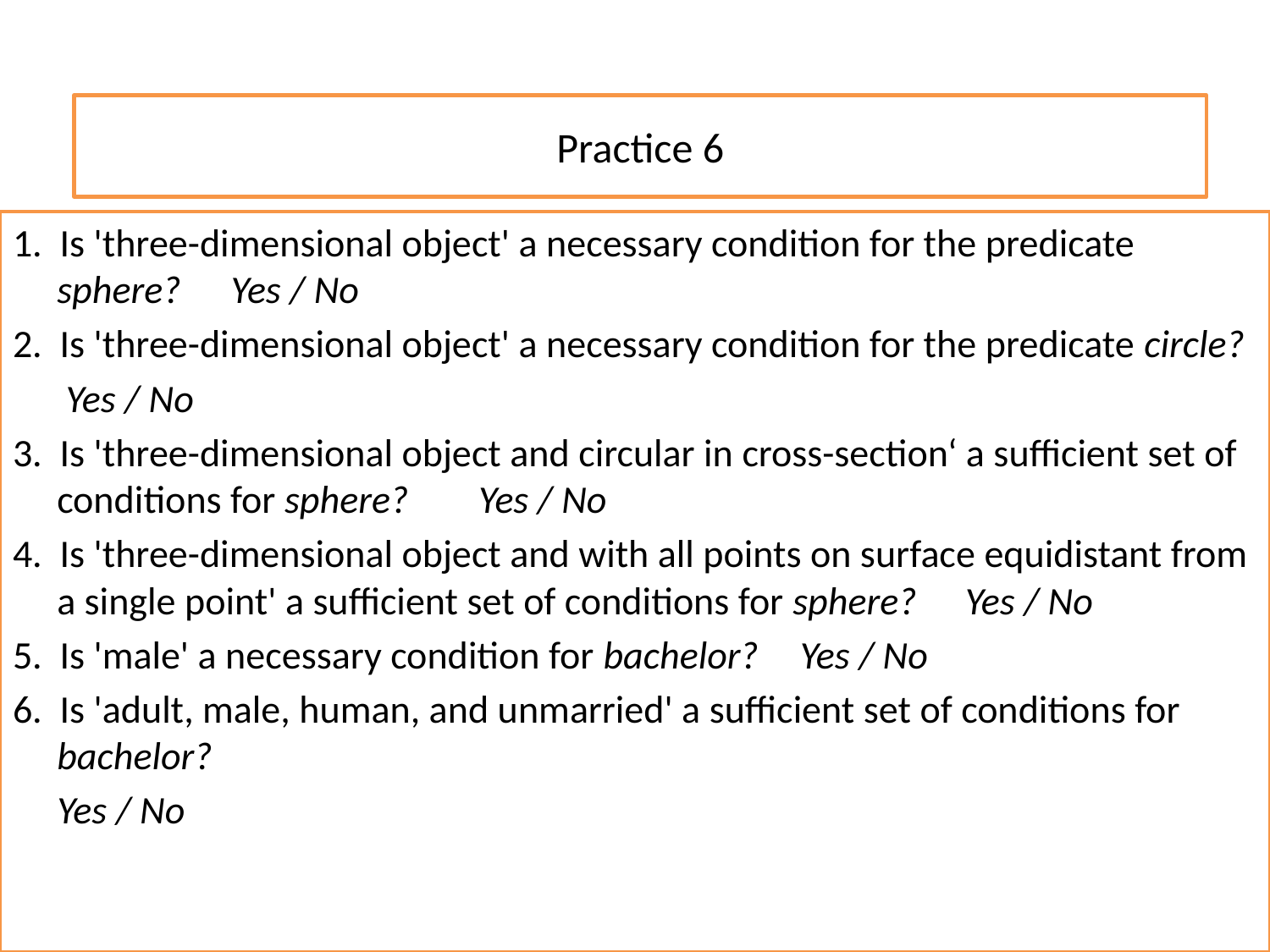

# Practice 6
1.  Is 'three-dimensional object' a necessary condition for the predicate sphere?						 Yes / No
2.  Is 'three-dimensional object' a necessary condition for the predicate circle?
							 Yes / No
3.  Is 'three-dimensional object and circular in cross-section‘ a sufficient set of conditions for sphere?				 Yes / No
4.  Is 'three-dimensional object and with all points on surface equidistant from a single point' a sufficient set of conditions for sphere? 	Yes / No
5.  Is 'male' a necessary condition for bachelor? 		Yes / No
6.  Is 'adult, male, human, and unmarried' a sufficient set of conditions for bachelor?
							Yes / No